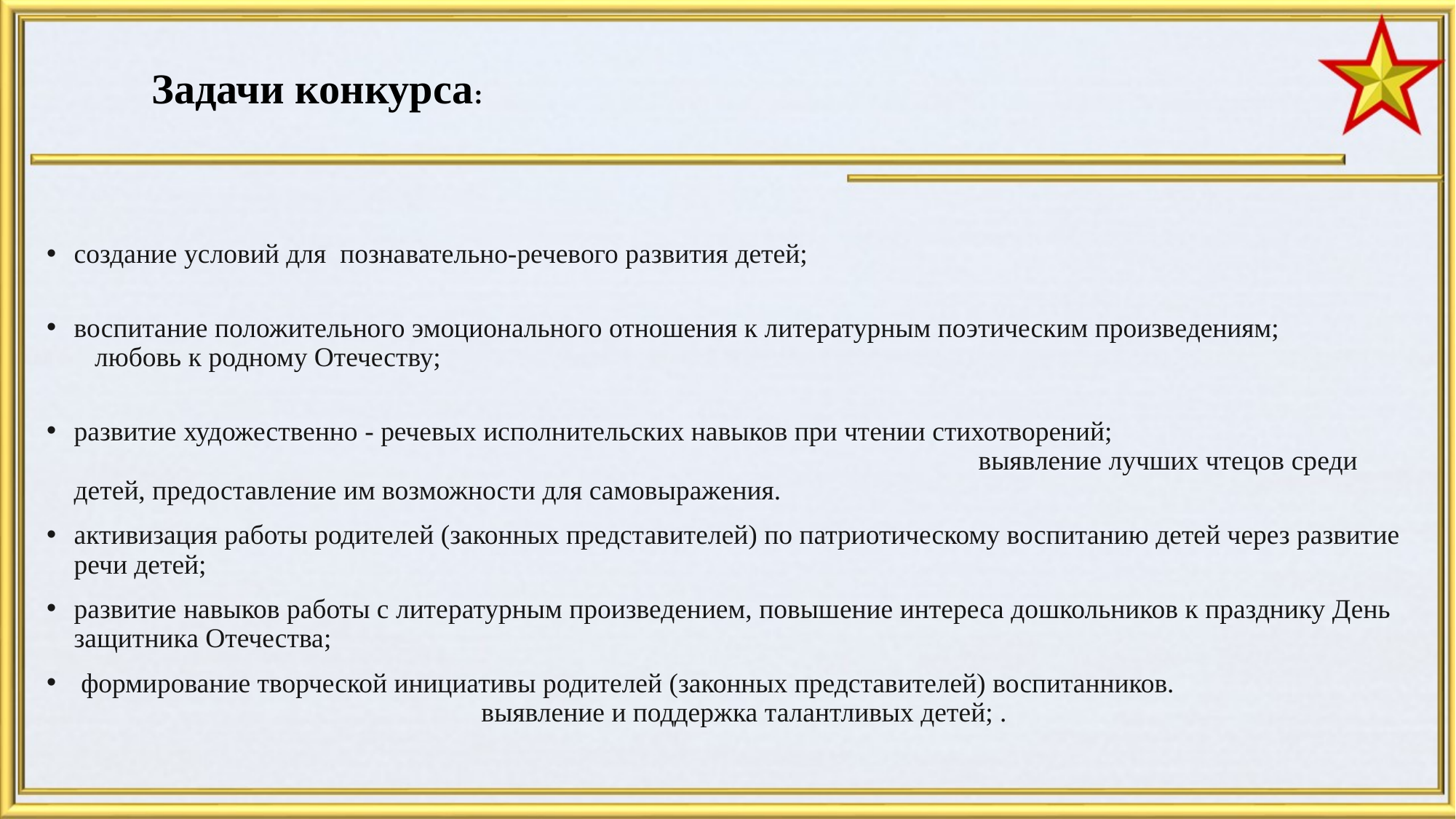

Задачи конкурса:

создание условий для  познавательно-речевого развития детей;
воспитание положительного эмоционального отношения к литературным поэтическим произведениям;                       любовь к родному Отечеству;
развитие художественно - речевых исполнительских навыков при чтении стихотворений;                                                                                                                                                                               выявление лучших чтецов среди детей, предоставление им возможности для самовыражения.
активизация работы родителей (законных представителей) по патриотическому воспитанию детей через развитие речи детей;
развитие навыков работы с литературным произведением, повышение интереса дошкольников к празднику День защитника Отечества;
 формирование творческой инициативы родителей (законных представителей) воспитанников.                                                                                              выявление и поддержка талантливых детей; .